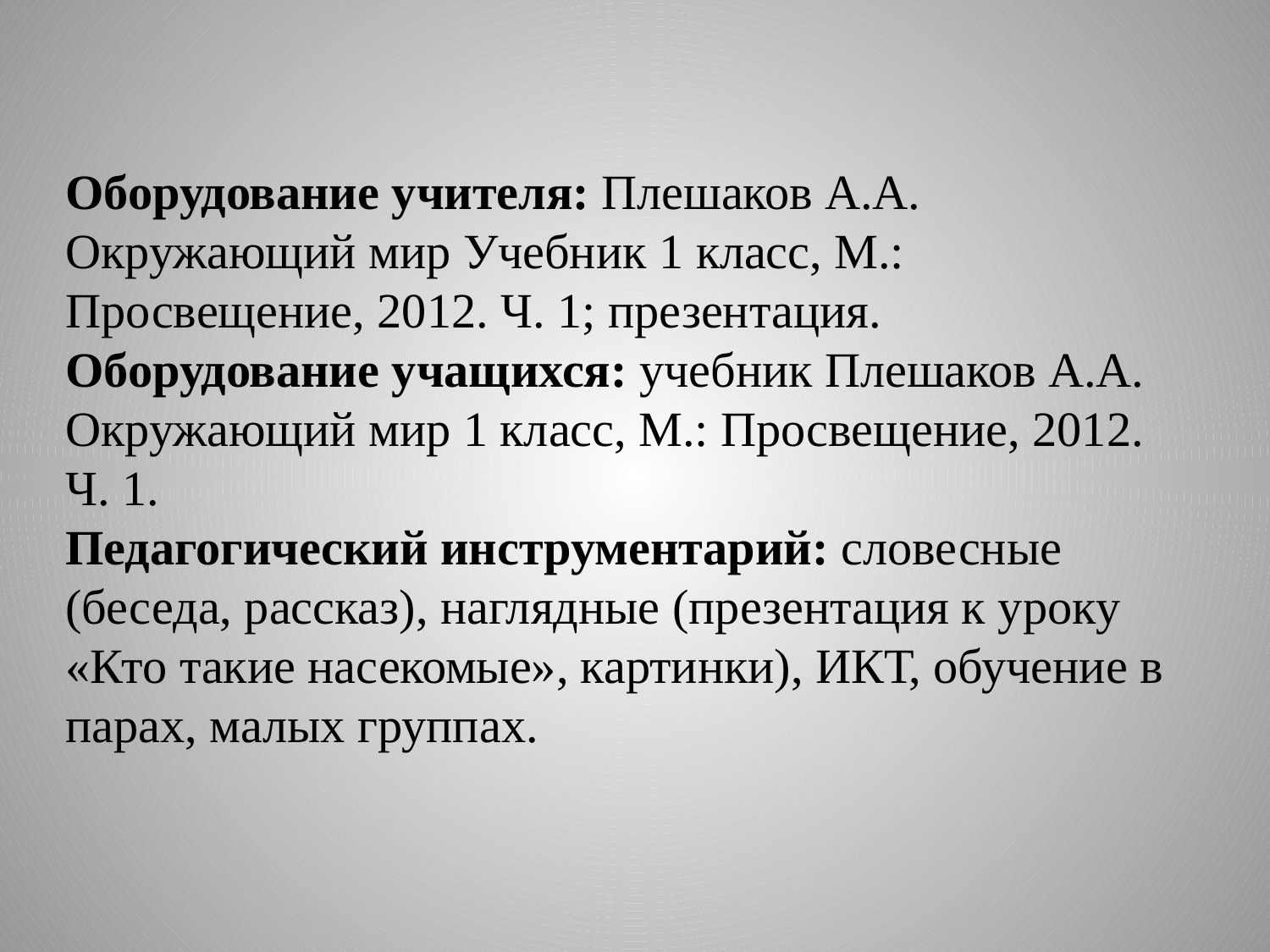

Оборудование учителя: Плешаков А.А. Окружающий мир Учебник 1 класс, М.: Просвещение, 2012. Ч. 1; презентация.
Оборудование учащихся: учебник Плешаков А.А. Окружающий мир 1 класс, М.: Просвещение, 2012. Ч. 1.
Педагогический инструментарий: словесные (беседа, рассказ), наглядные (презентация к уроку «Кто такие насекомые», картинки), ИКТ, обучение в парах, малых группах.